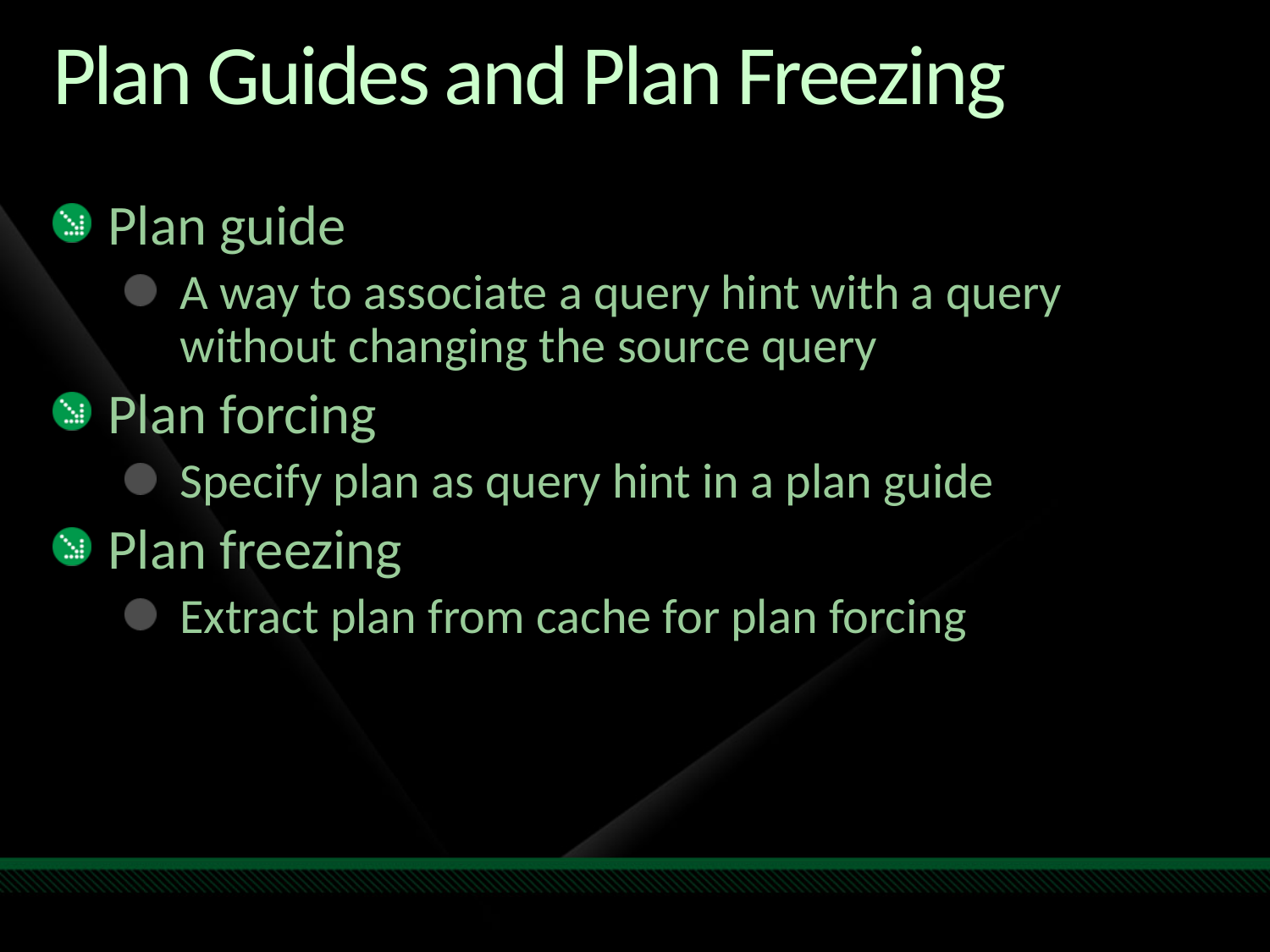

# Plan Guides and Plan Freezing
Plan guide
A way to associate a query hint with a query without changing the source query
Plan forcing
Specify plan as query hint in a plan guide
Plan freezing
Extract plan from cache for plan forcing